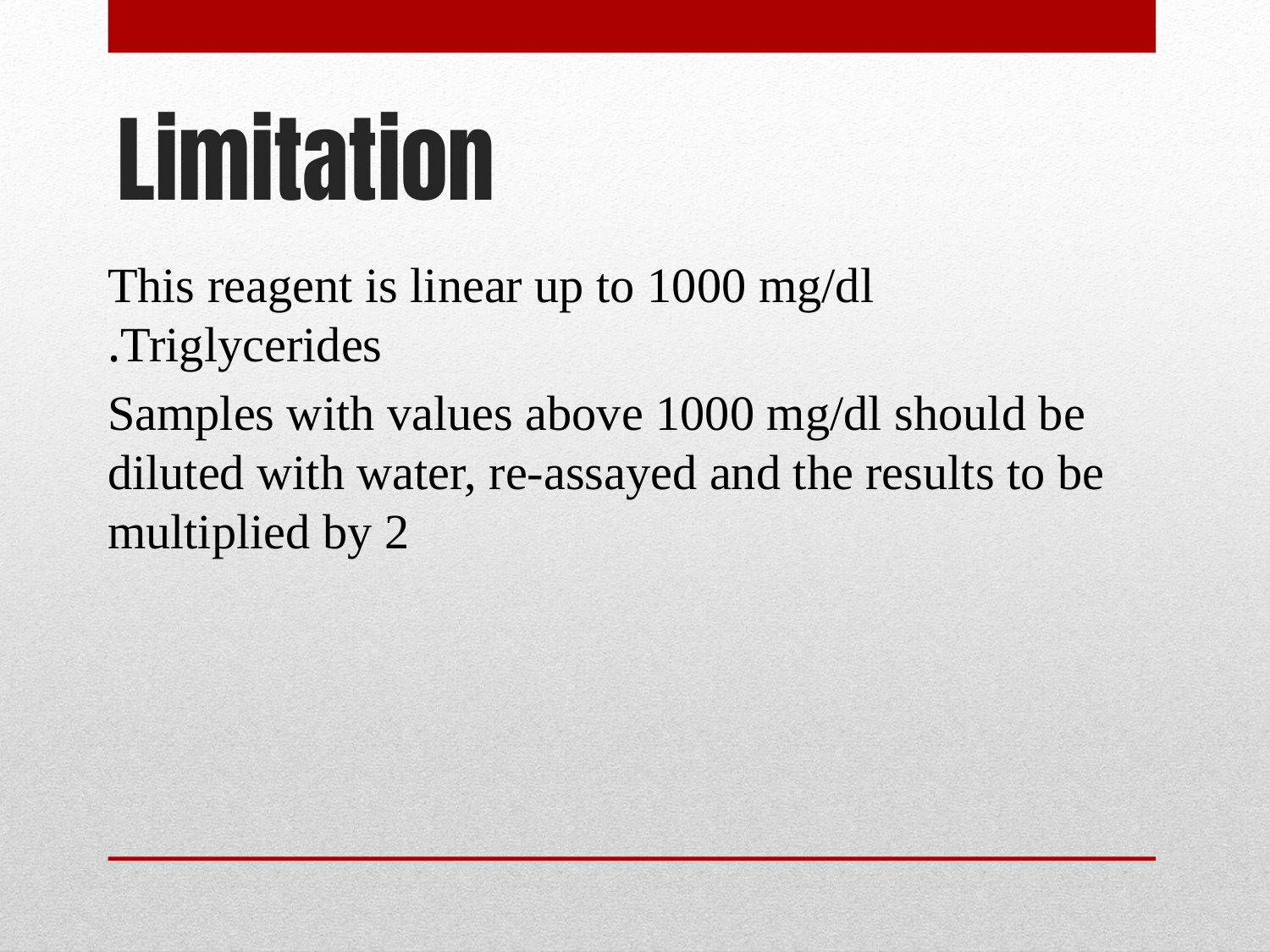

# Limitation
This reagent is linear up to 1000 mg/dl Triglycerides.
Samples with values above 1000 mg/dl should be diluted with water, re-assayed and the results to be multiplied by 2